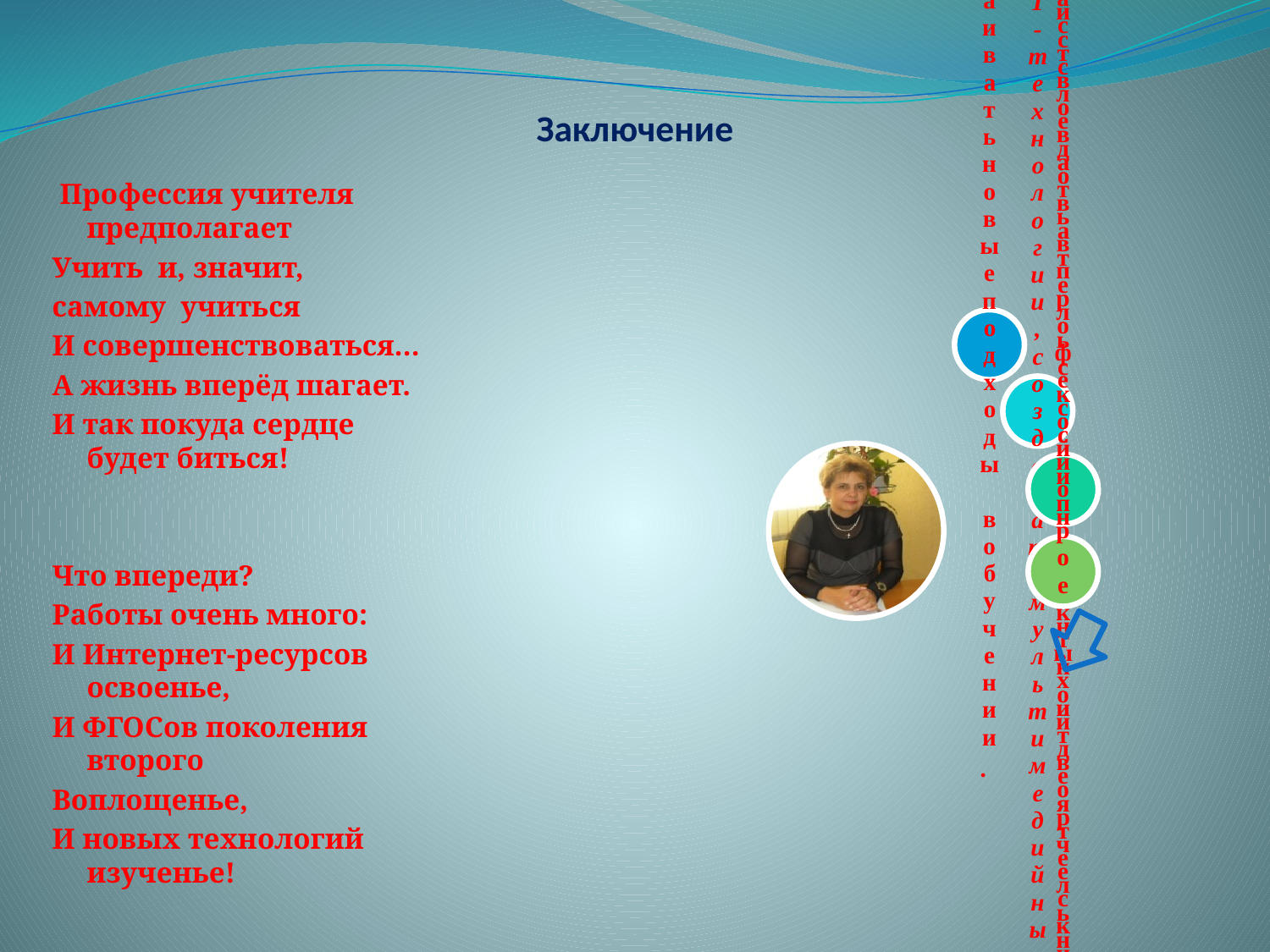

# Заключение
 Профессия учителя предполагает
Учить  и, значит,
самому  учиться
И совершенствоваться…
А жизнь вперёд шагает.
И так покуда сердце будет биться!

Что впереди?
Работы очень много:
И Интернет-ресурсов освоенье,
И ФГОСов поколения второго
Воплощенье,
И новых технологий  изученье!